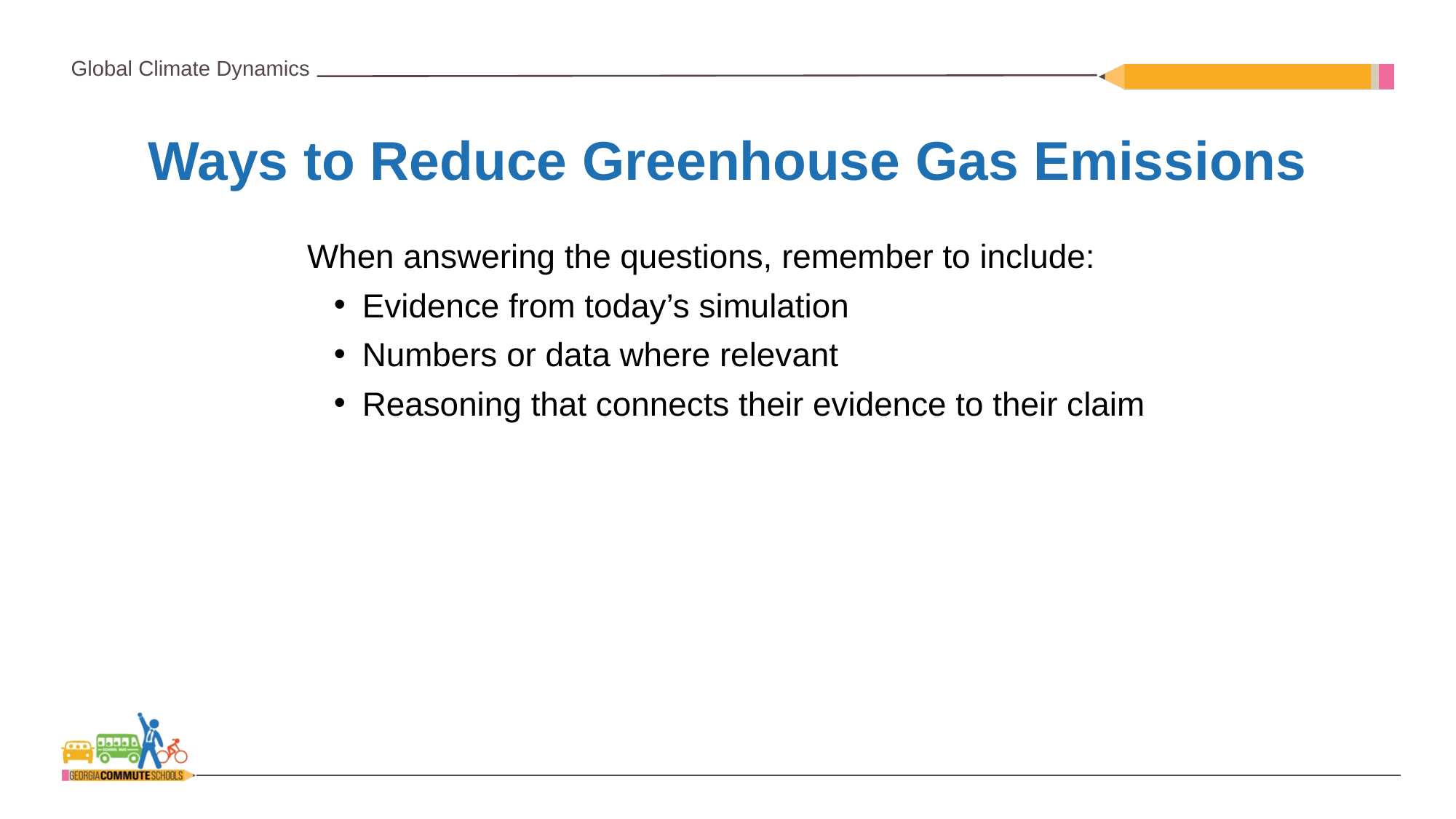

Ways to Reduce Greenhouse Gas Emissions
When answering the questions, remember to include:
Evidence from today’s simulation
Numbers or data where relevant
Reasoning that connects their evidence to their claim